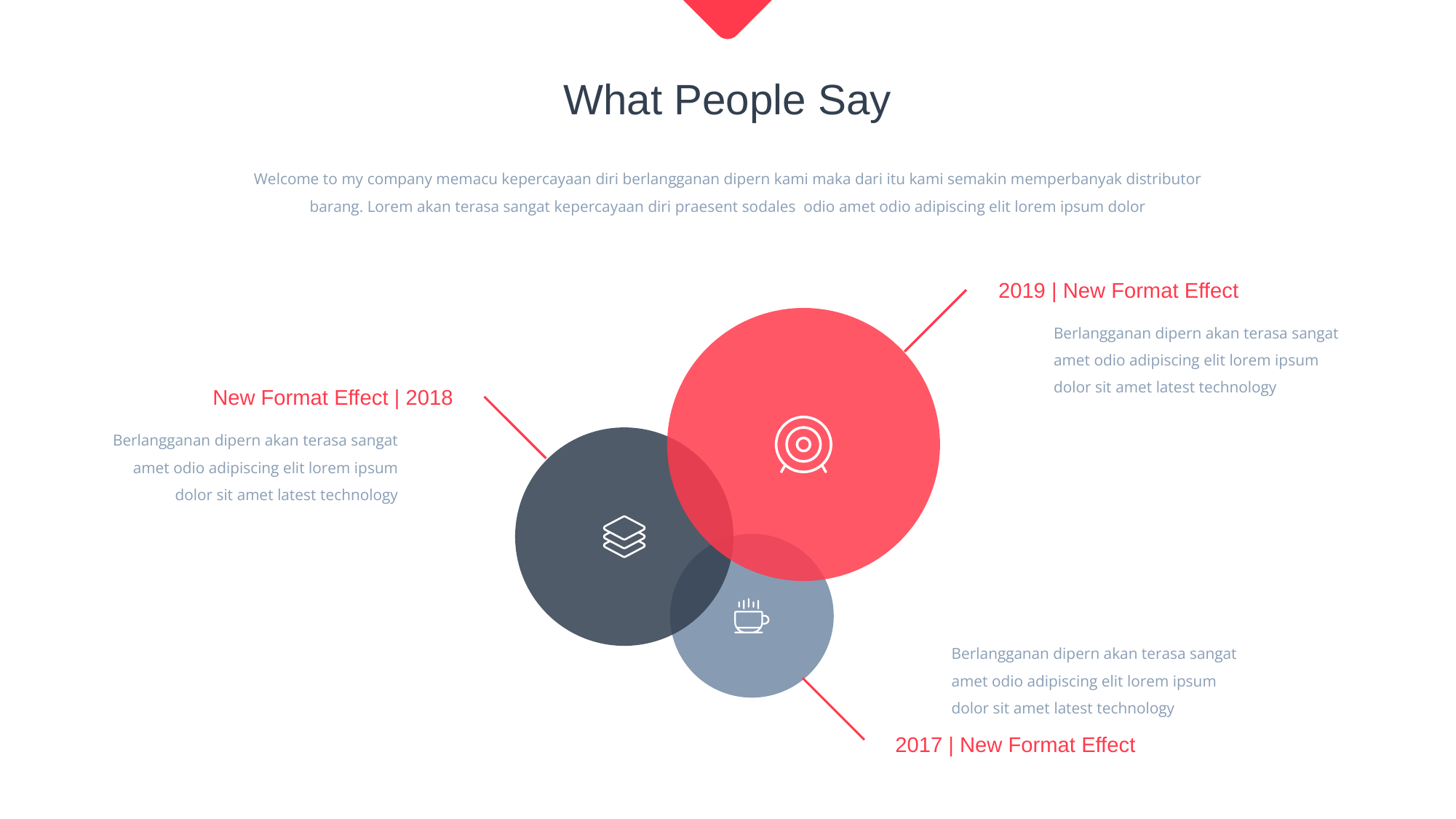

What People Say
Welcome to my company memacu kepercayaan diri berlangganan dipern kami maka dari itu kami semakin memperbanyak distributor barang. Lorem akan terasa sangat kepercayaan diri praesent sodales  odio amet odio adipiscing elit lorem ipsum dolor
2019 | New Format Effect
Berlangganan dipern akan terasa sangat amet odio adipiscing elit lorem ipsum dolor sit amet latest technology

New Format Effect | 2018
Berlangganan dipern akan terasa sangat amet odio adipiscing elit lorem ipsum dolor sit amet latest technology

2017 | New Format Effect
Berlangganan dipern akan terasa sangat amet odio adipiscing elit lorem ipsum dolor sit amet latest technology